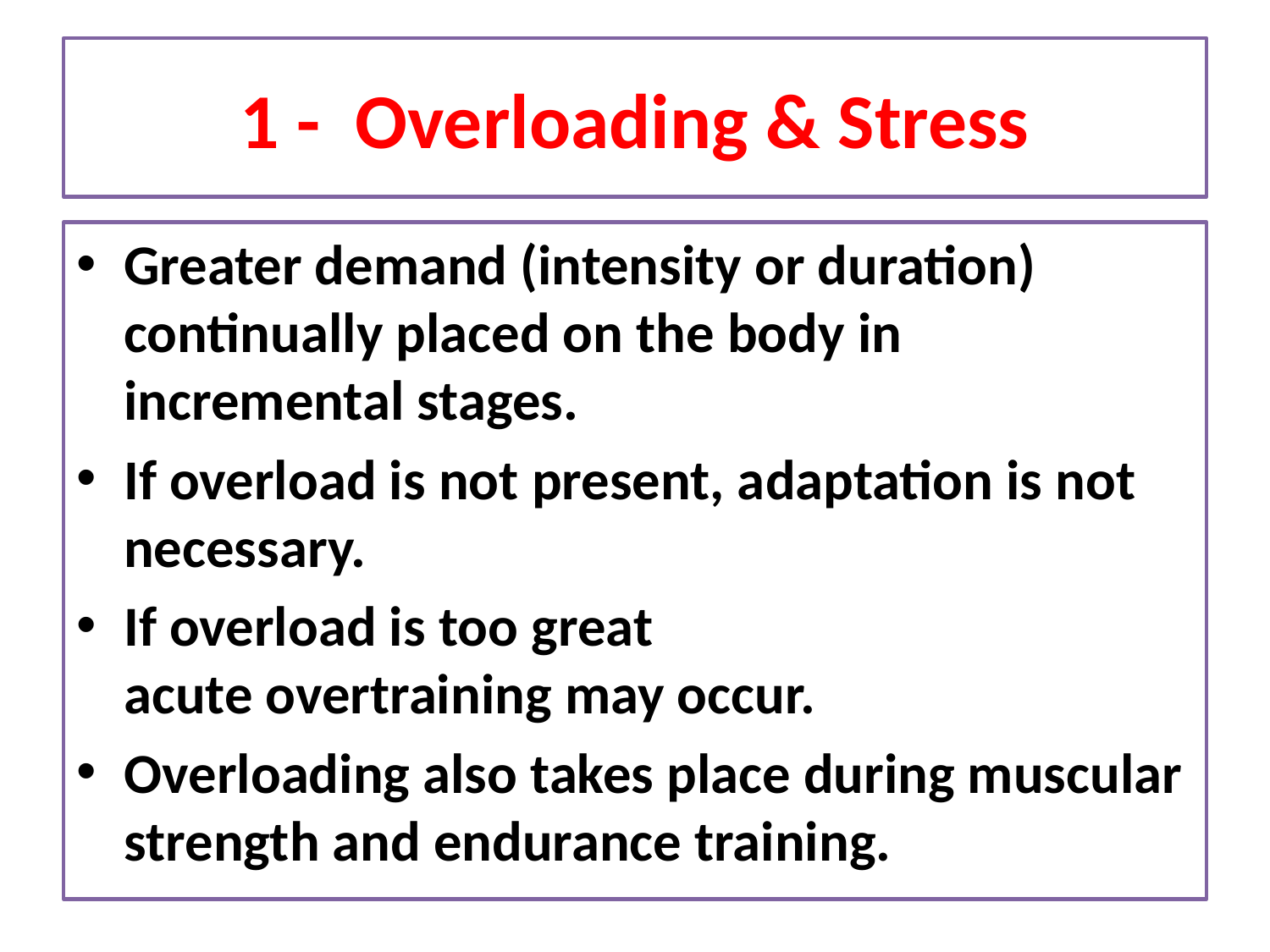

# 1 -  Overloading & Stress
Greater demand (intensity or duration) continually placed on the body in incremental stages.
If overload is not present, adaptation is not necessary.
If overload is too great acute overtraining may occur.
Overloading also takes place during muscular strength and endurance training.